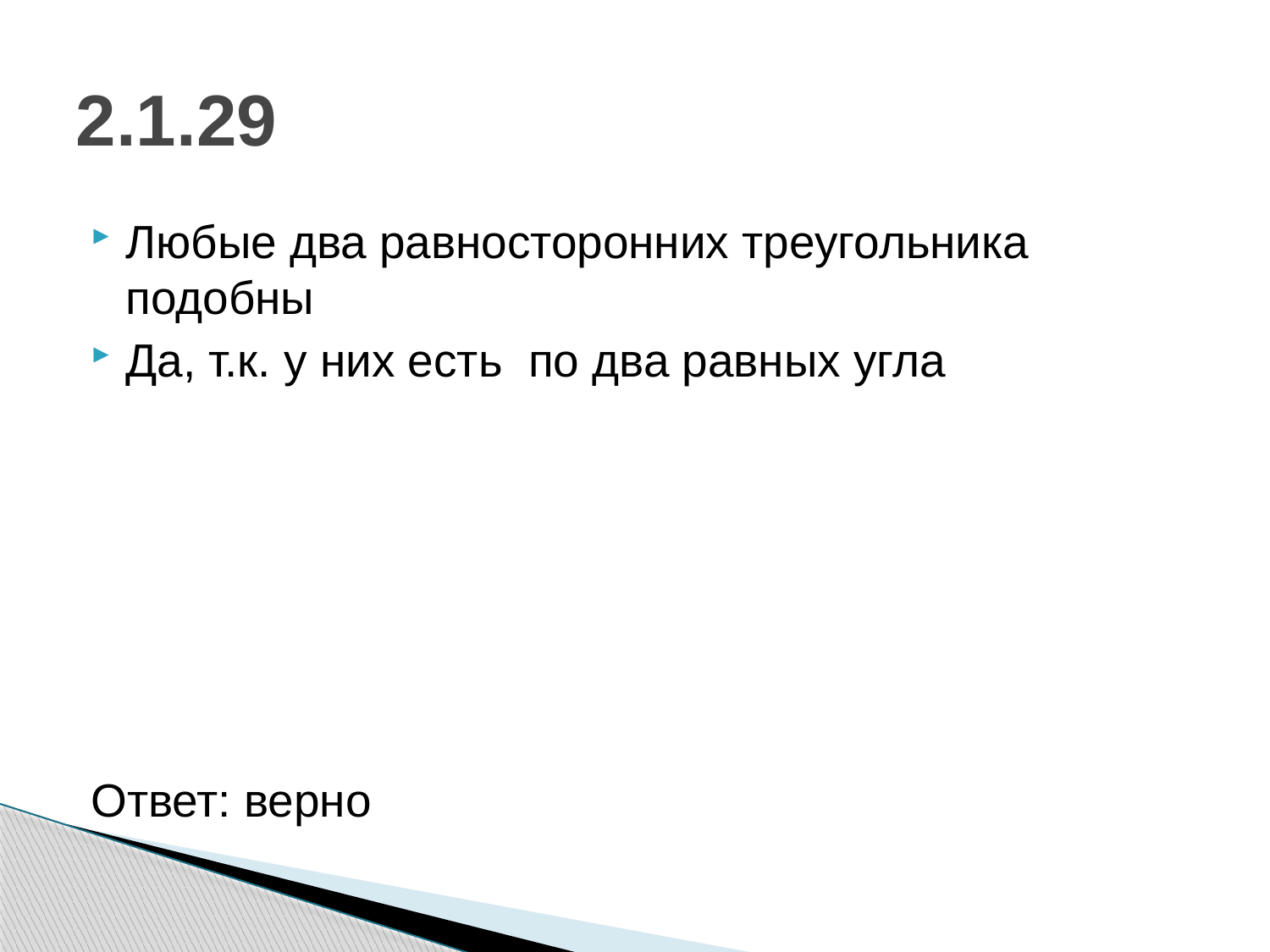

# 2.1.29
Любые два равносторонних треугольника подобны
Да, т.к. у них есть  по два равных угла

Ответ: верно